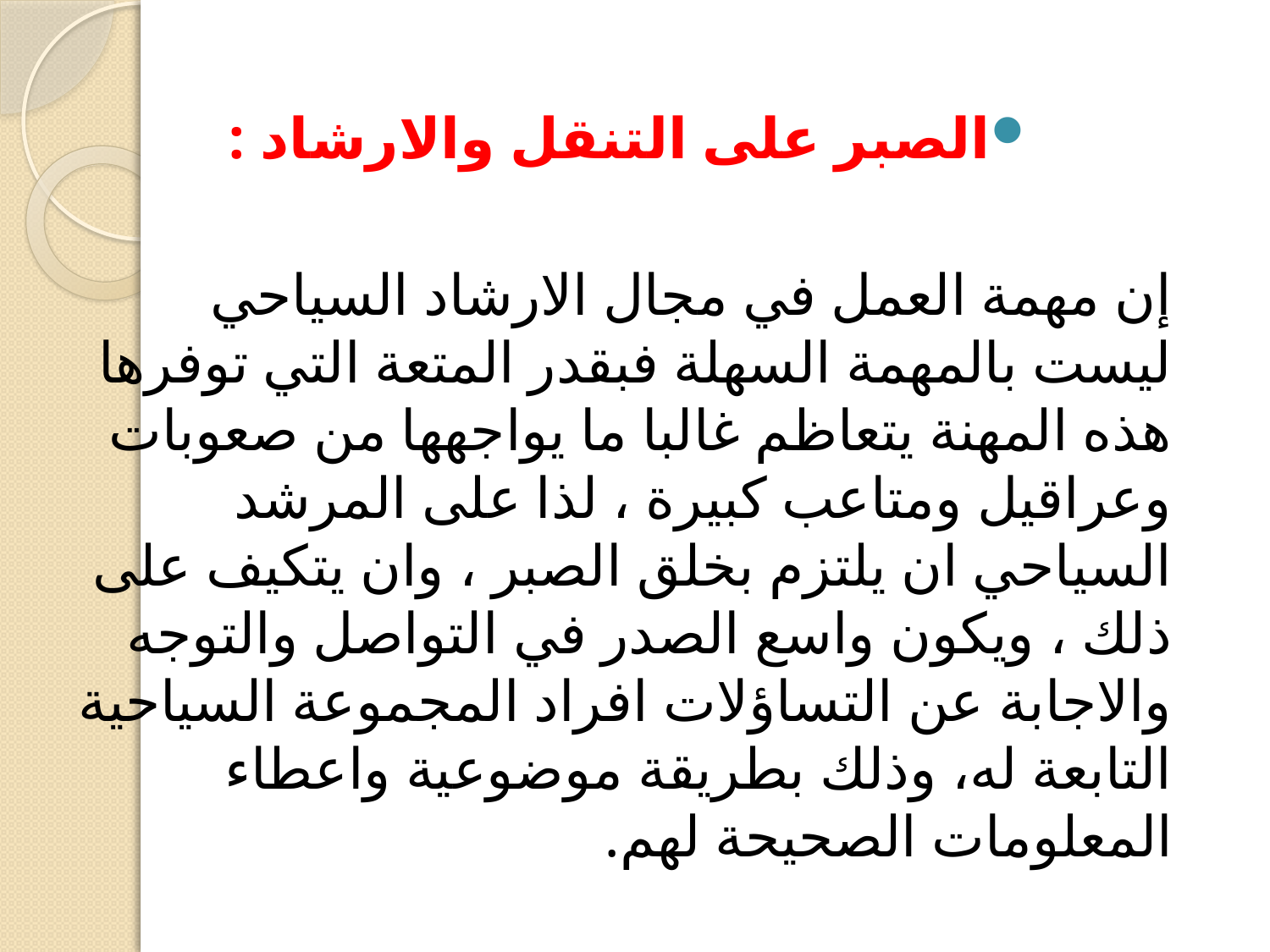

الصبر على التنقل والارشاد :

إن مهمة العمل في مجال الارشاد السياحي ليست بالمهمة السهلة فبقدر المتعة التي توفرها هذه المهنة يتعاظم غالبا ما يواجهها من صعوبات وعراقيل ومتاعب كبيرة ، لذا على المرشد السياحي ان يلتزم بخلق الصبر ، وان يتكيف على ذلك ، ويكون واسع الصدر في التواصل والتوجه والاجابة عن التساؤلات افراد المجموعة السياحية التابعة له، وذلك بطريقة موضوعية واعطاء المعلومات الصحيحة لهم.